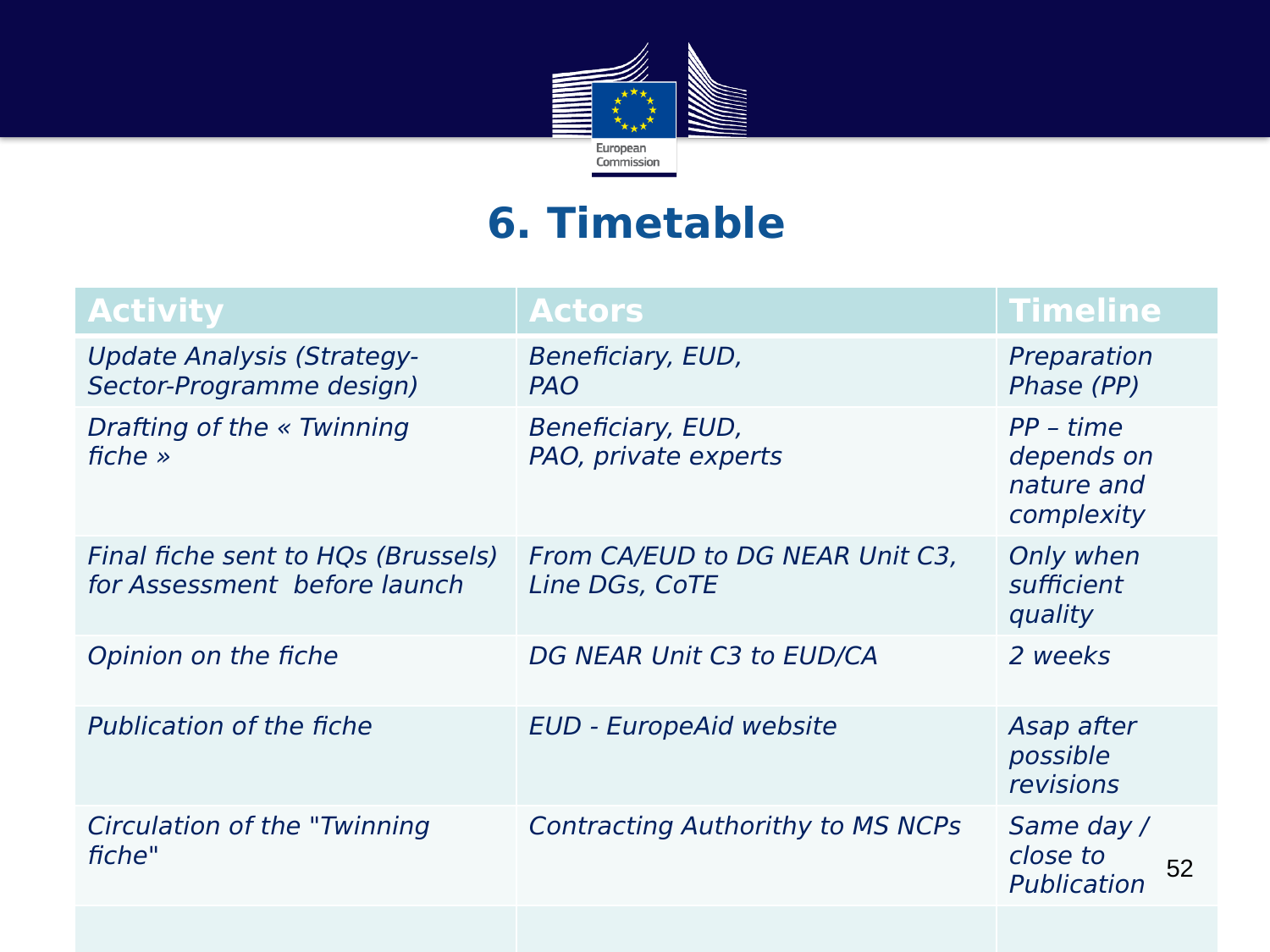

# 6. Timetable
| Activity | Actors | Timeline |
| --- | --- | --- |
| Update Analysis (Strategy-Sector-Programme design) | Beneficiary, EUD, PAO | Preparation Phase (PP) |
| Drafting of the « Twinning fiche » | Beneficiary, EUD, PAO, private experts | PP – time depends on nature and complexity |
| Final fiche sent to HQs (Brussels) for Assessment before launch | From CA/EUD to DG NEAR Unit C3, Line DGs, CoTE | Only when sufficient quality |
| Opinion on the fiche | DG NEAR Unit C3 to EUD/CA | 2 weeks |
| Publication of the fiche | EUD - EuropeAid website | Asap after possible revisions |
| Circulation of the "Twinning fiche" | Contracting Authorithy to MS NCPs | Same day / close to Publication |
|  |  |  |
52